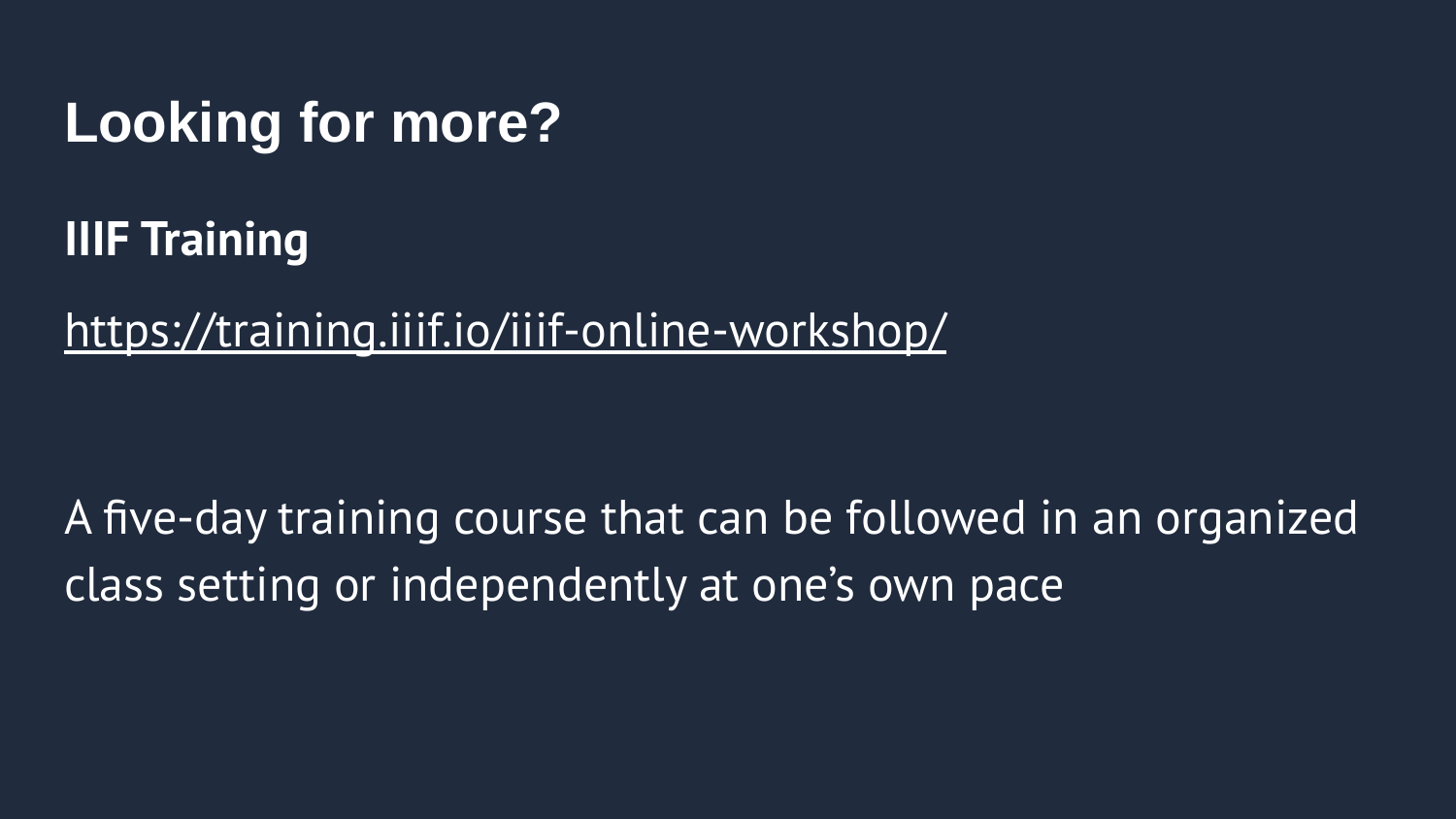

# Looking for more?
IIIF Training
https://training.iiif.io/iiif-online-workshop/

A five-day training course that can be followed in an organized class setting or independently at one’s own pace